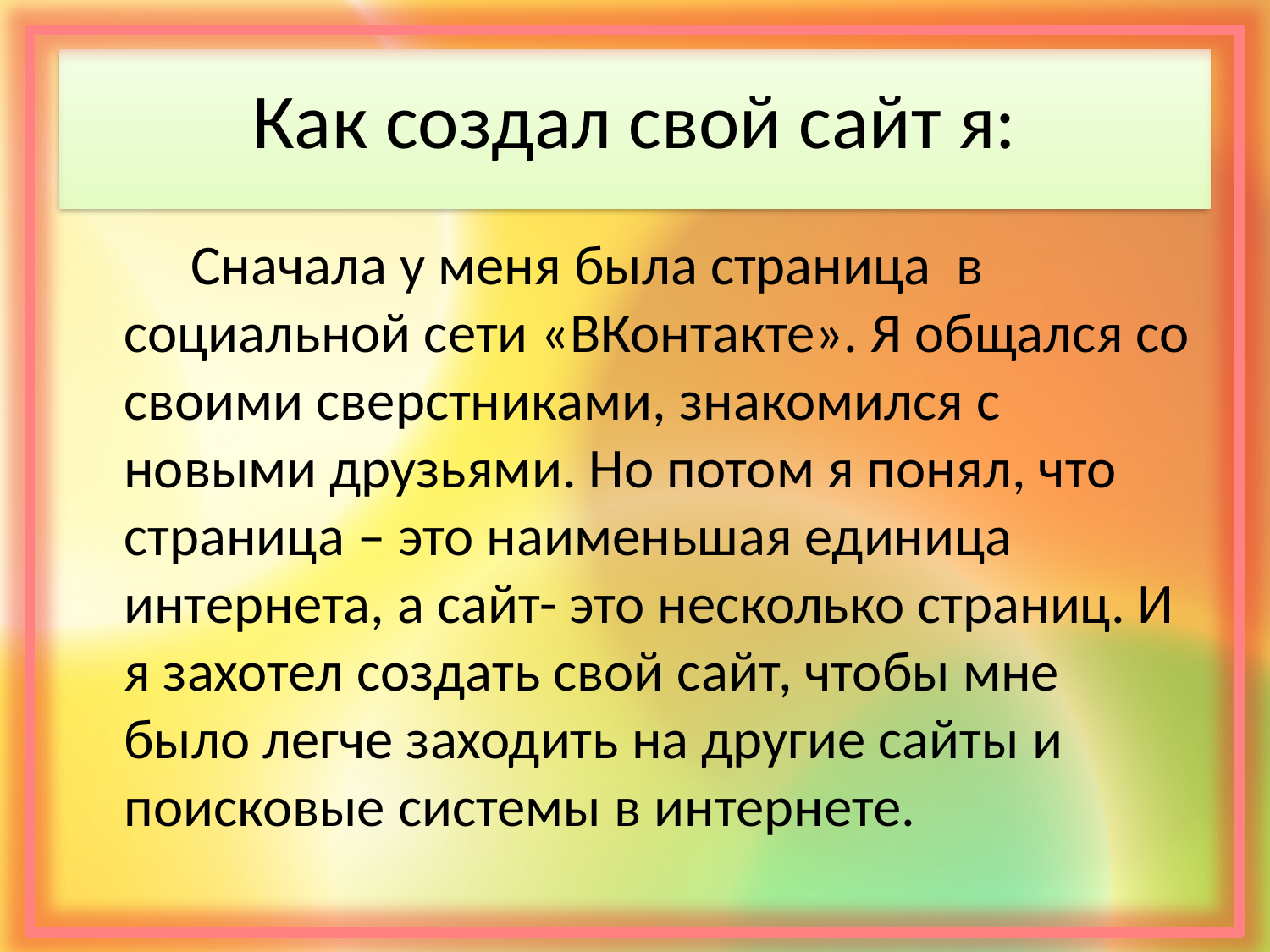

# Как создал свой сайт я:
         Сначала у меня была страница  в социальной сети «ВКонтакте». Я общался со своими сверстниками, знакомился с новыми друзьями. Но потом я понял, что страница – это наименьшая единица интернета, а сайт- это несколько страниц. И я захотел создать свой сайт, чтобы мне было легче заходить на другие сайты и поисковые системы в интернете.